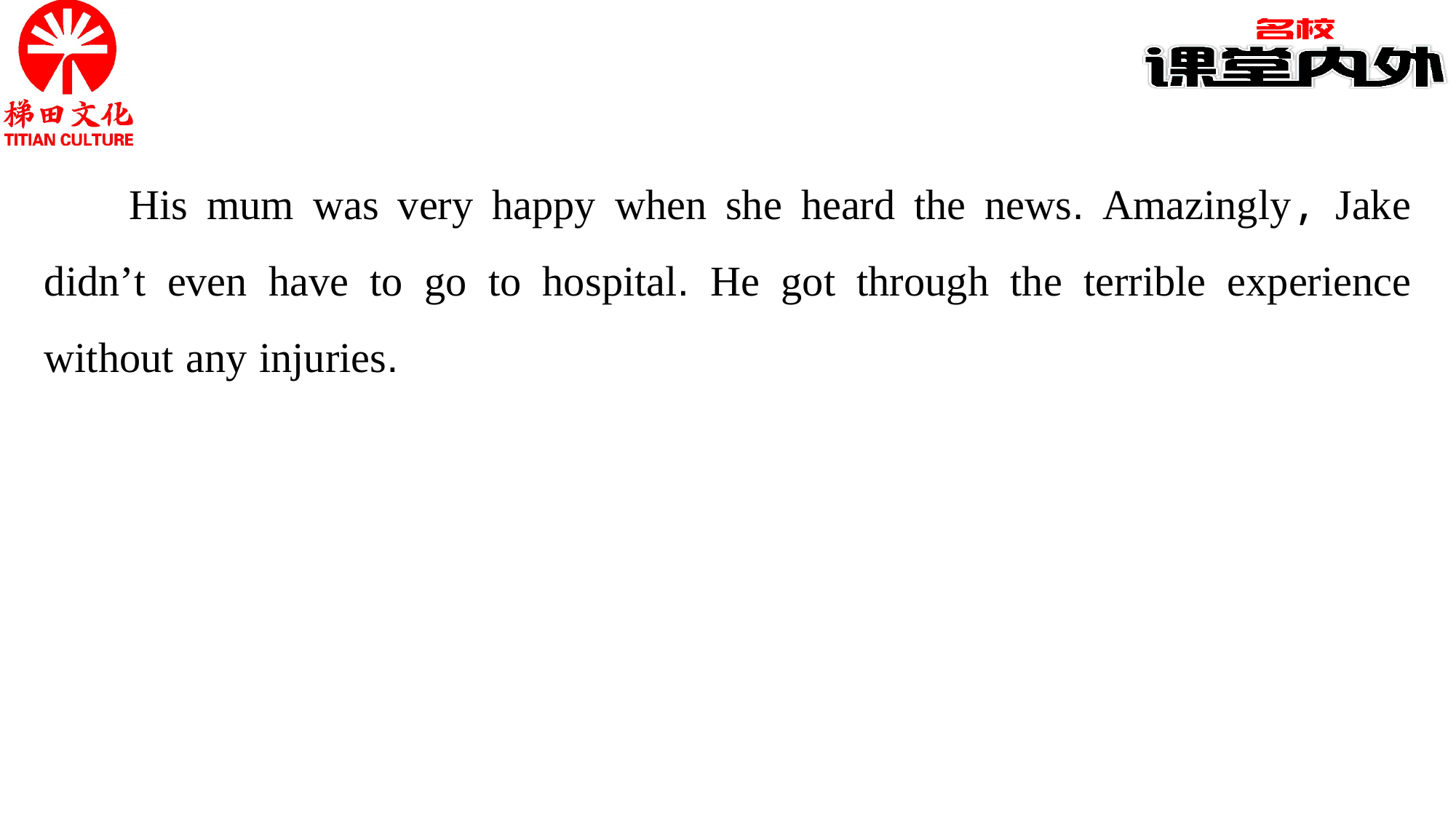

His mum was very happy when she heard the news. Amazingly, Jake didn’t even have to go to hospital. He got through the terrible experience without any injuries.